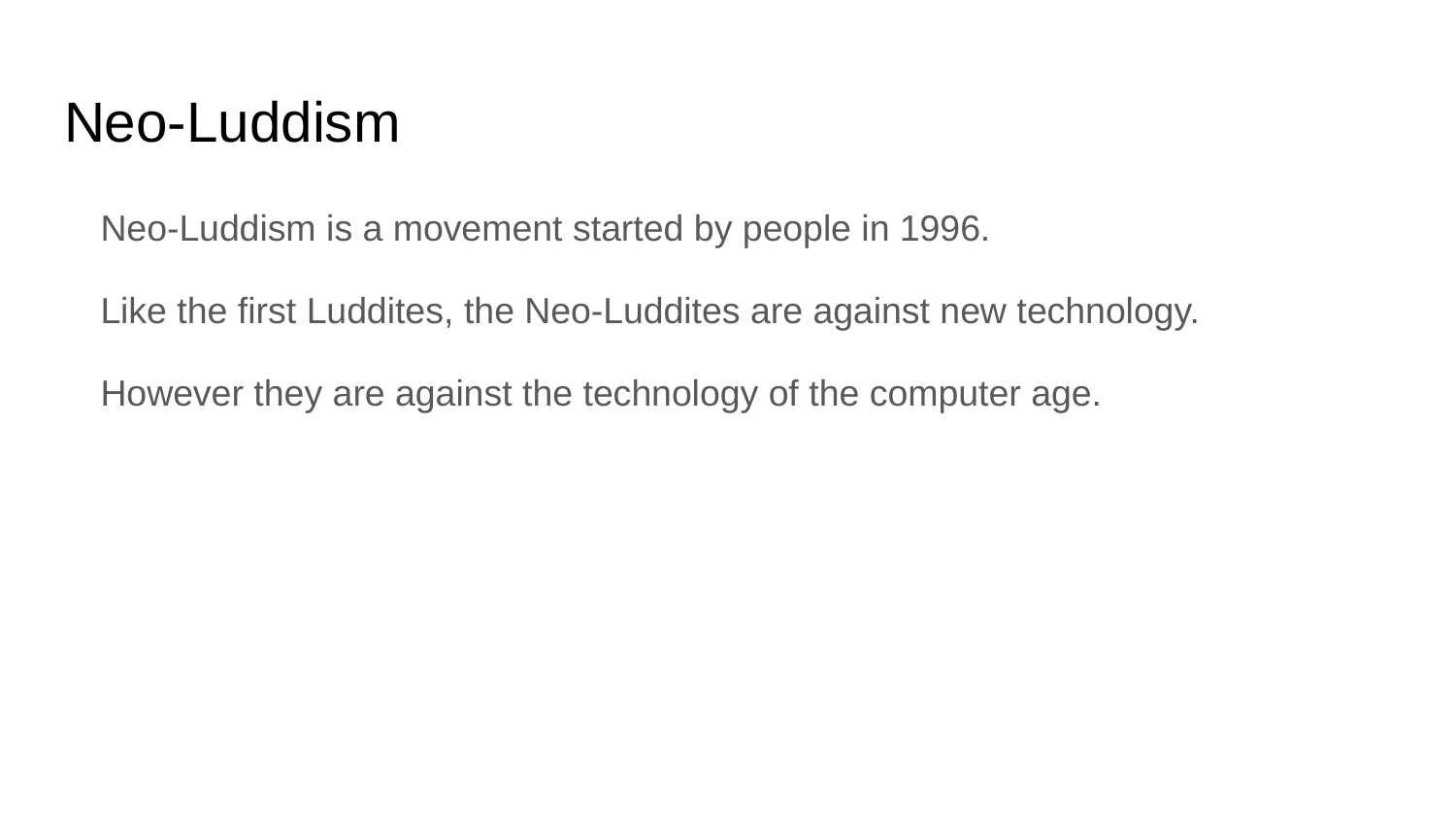

# Neo-Luddism
Neo-Luddism is a movement started by people in 1996.
Like the first Luddites, the Neo-Luddites are against new technology.
However they are against the technology of the computer age.